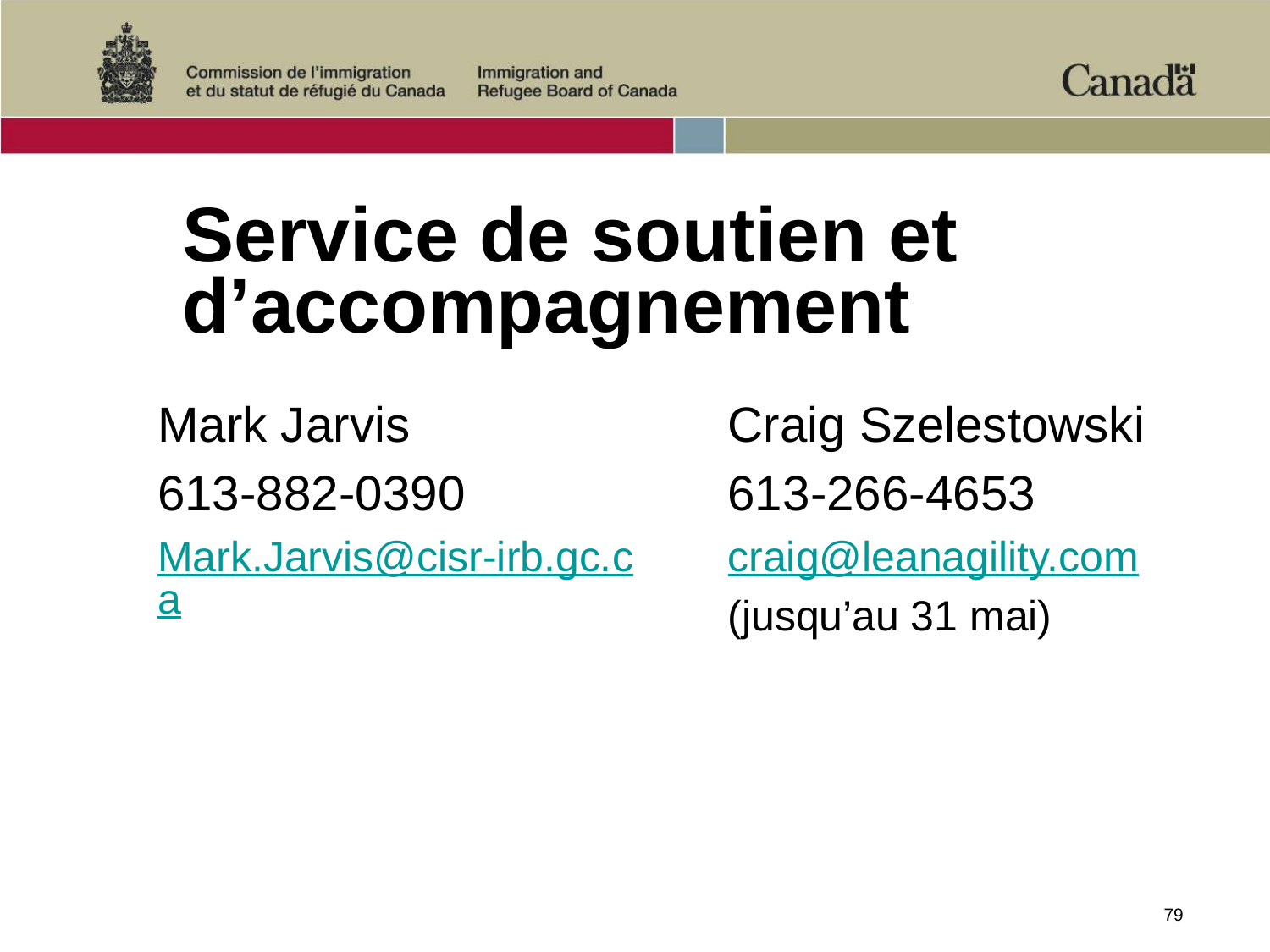

# Service de soutien et d’accompagnement
Mark Jarvis
613-882-0390
Mark.Jarvis@cisr-irb.gc.ca

Craig Szelestowski
613-266-4653
craig@leanagility.com
(jusqu’au 31 mai)
79